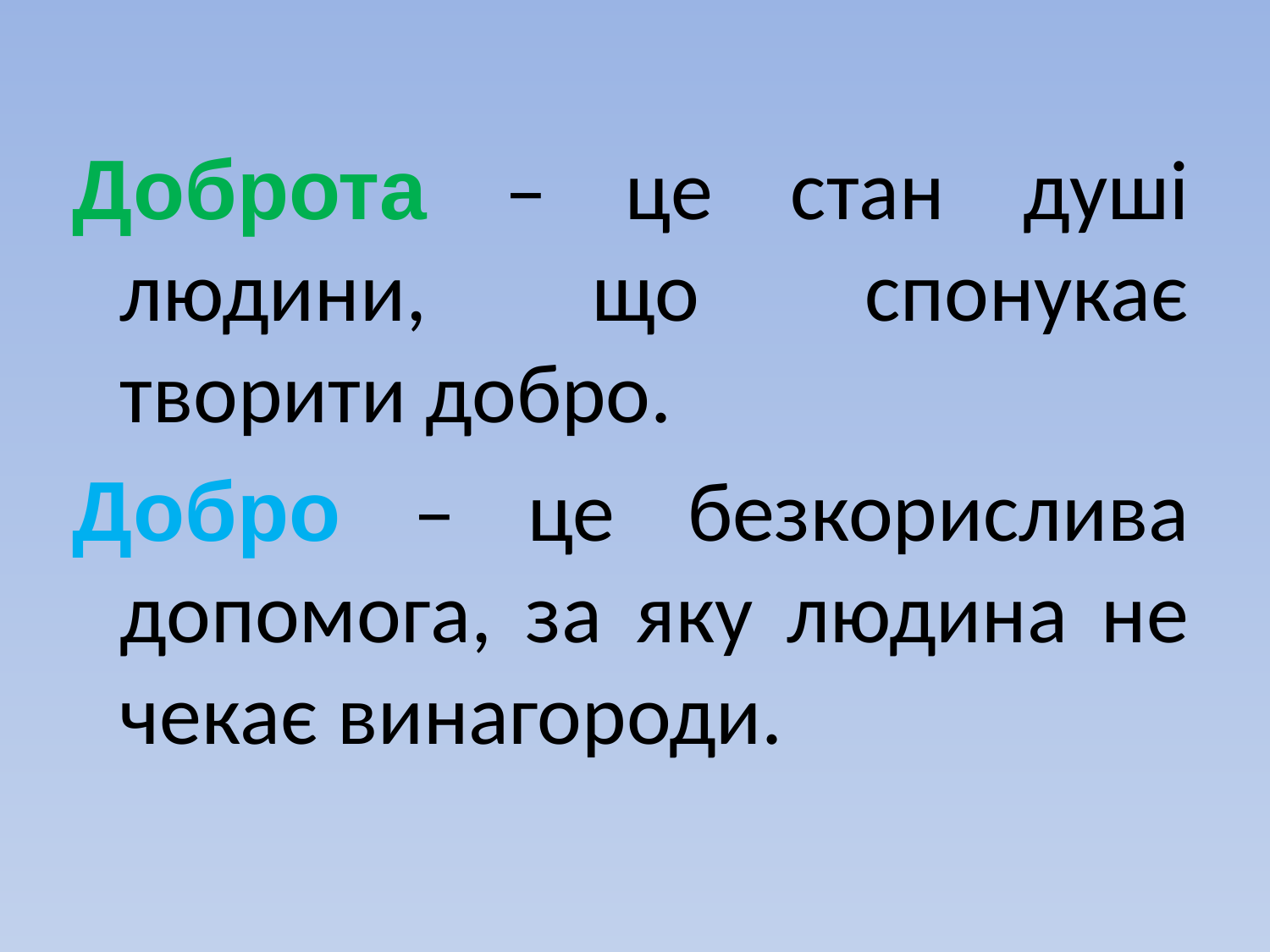

Доброта – це стан душі людини, що спонукає творити добро.
Добро – це безкорислива допомога, за яку людина не чекає винагороди.